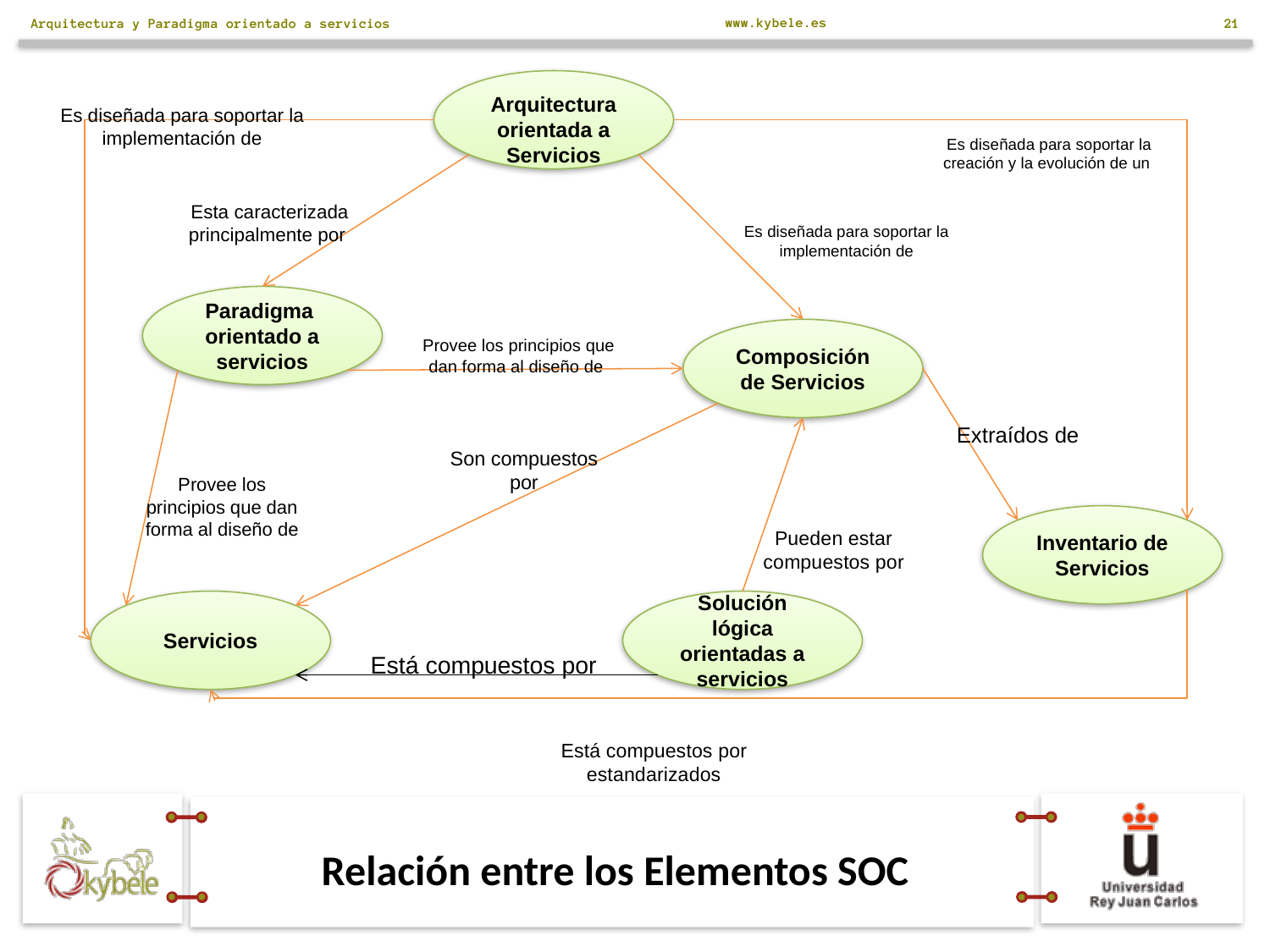

Arquitectura y Paradigma orientado a servicios
21
Arquitectura orientada a Servicios
Es diseñada para soportar la implementación de
Es diseñada para soportar la creación y la evolución de un
Esta caracterizada principalmente por
Es diseñada para soportar la implementación de
Paradigma
orientado a servicios
Composición de Servicios
Provee los principios que dan forma al diseño de
Extraídos de
Son compuestos por
Provee los principios que dan forma al diseño de
Inventario de Servicios
Pueden estar compuestos por
Servicios
Solución lógica orientadas a servicios
Está compuestos por
Está compuestos por estandarizados
# Relación entre los Elementos SOC